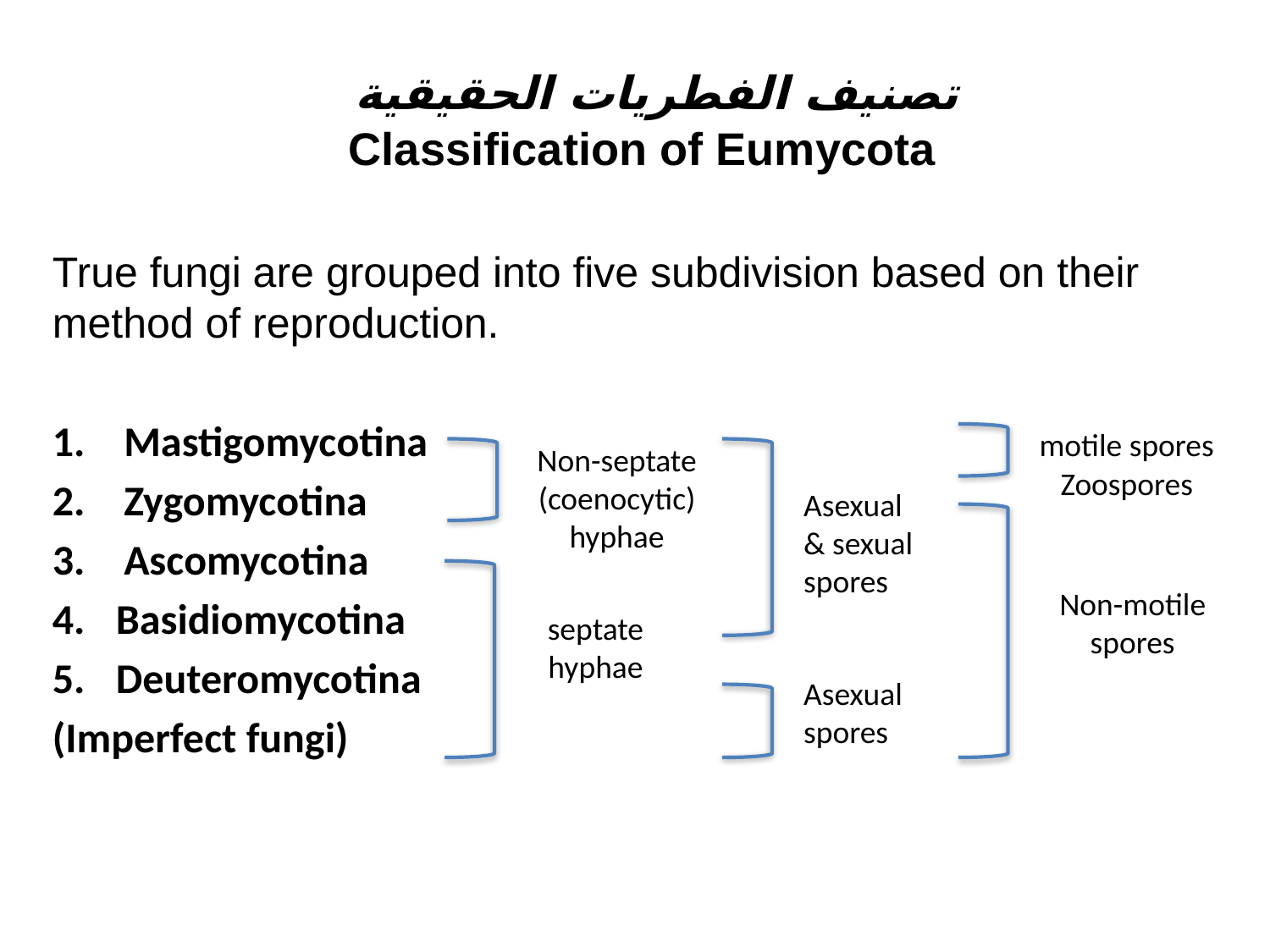

# تصنيف الفطريات الحقيقية Classification of Eumycota
True fungi are grouped into five subdivision based on their method of reproduction.

Mastigomycotina
Zygomycotina
Ascomycotina
Basidiomycotina
Deuteromycotina
(Imperfect fungi)

motile spores
Zoospores

Non-septate (coenocytic) hyphae

Asexual & sexual spores

Non-motile spores
septate hyphae
Asexual spores